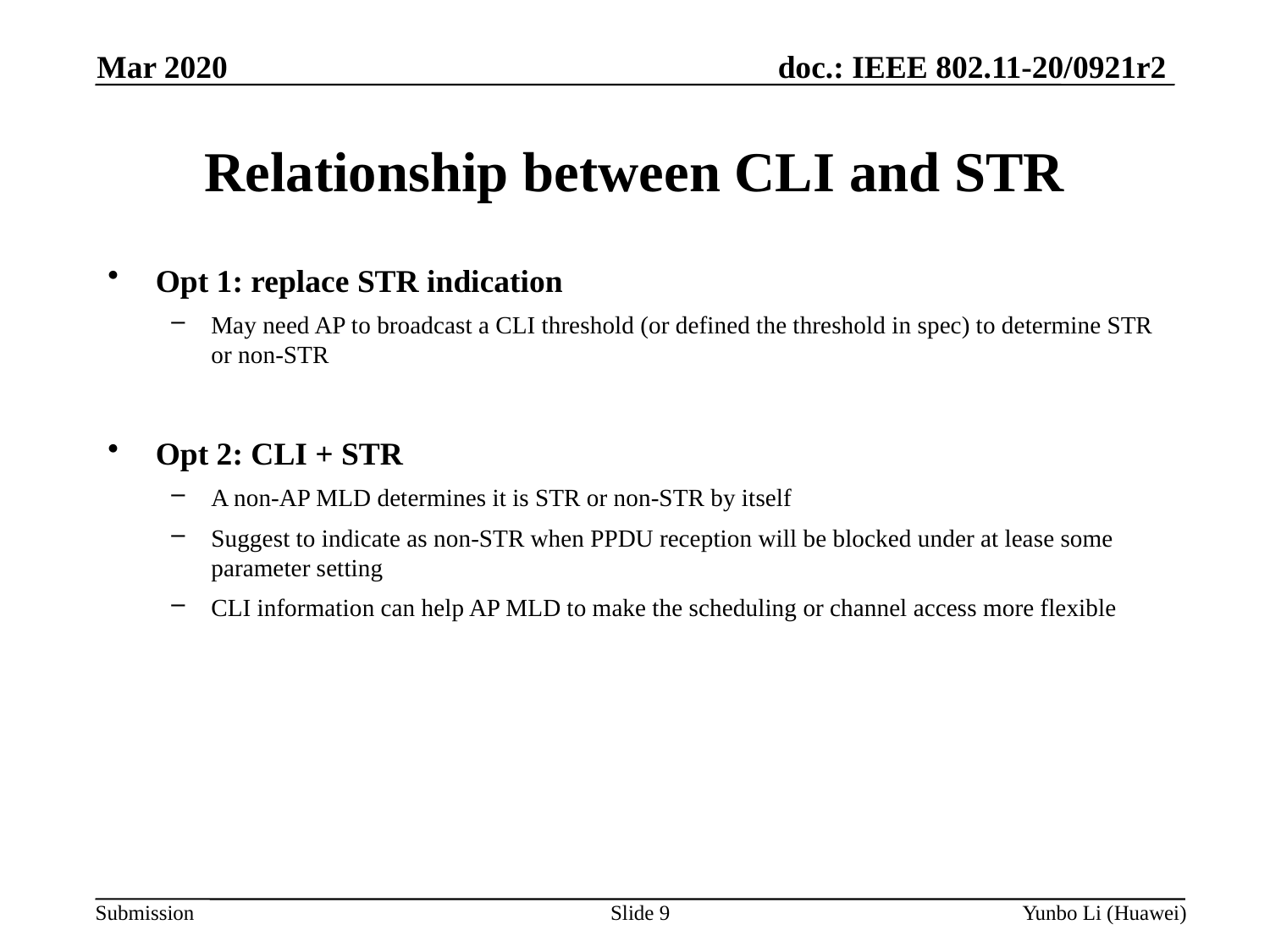

Mar 2020
Relationship between CLI and STR
Opt 1: replace STR indication
May need AP to broadcast a CLI threshold (or defined the threshold in spec) to determine STR or non-STR

Opt 2: CLI + STR
A non-AP MLD determines it is STR or non-STR by itself
Suggest to indicate as non-STR when PPDU reception will be blocked under at lease some parameter setting
CLI information can help AP MLD to make the scheduling or channel access more flexible
Slide 9
Yunbo Li (Huawei)